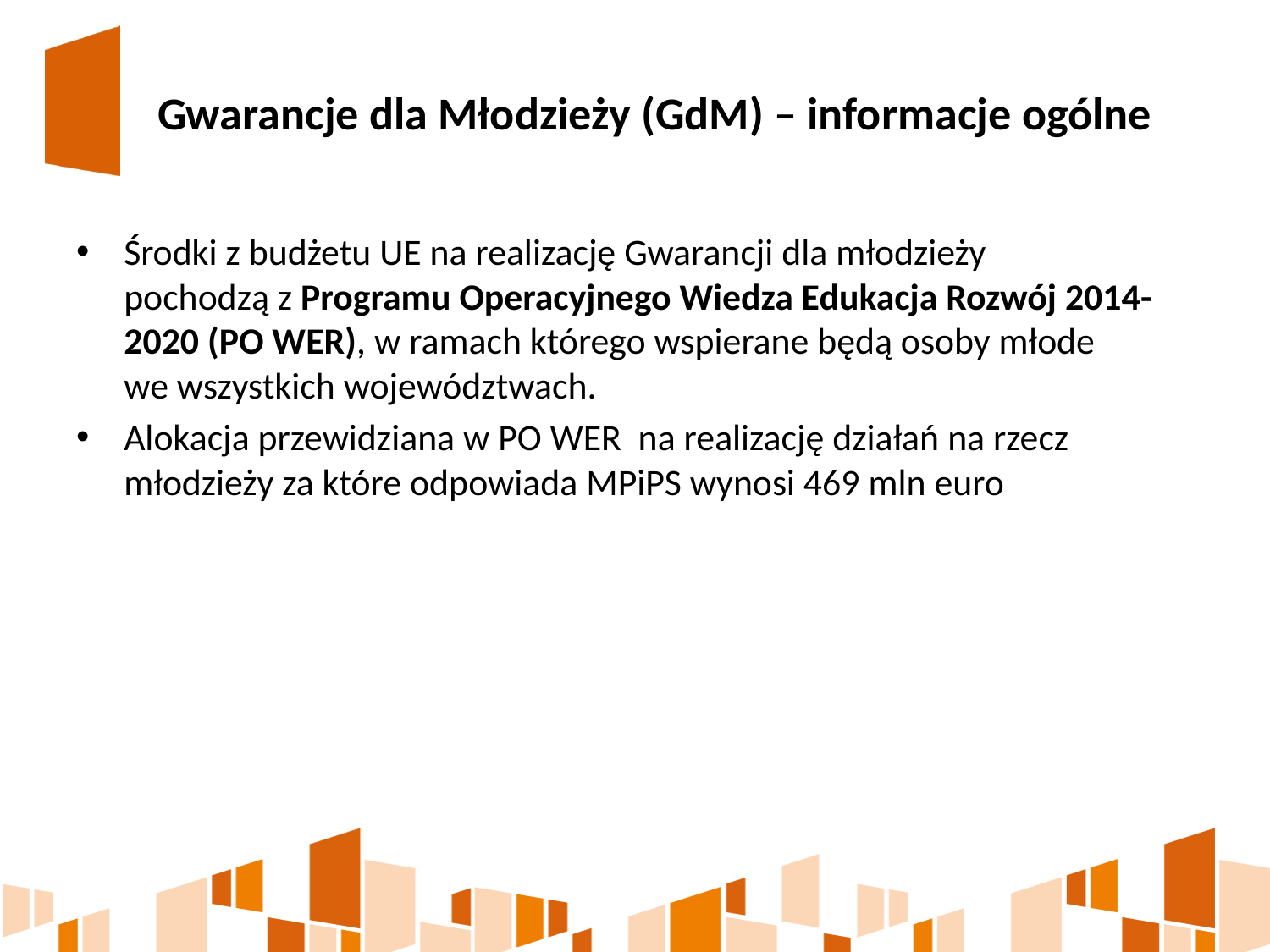

# Gwarancje dla Młodzieży (GdM) – informacje ogólne
Środki z budżetu UE na realizację Gwarancji dla młodzieży
pochodzą z Programu Operacyjnego Wiedza Edukacja Rozwój 2014-2020 (PO WER), w ramach którego wspierane będą osoby młode
we wszystkich województwach.
Alokacja przewidziana w PO WER  na realizację działań na rzecz młodzieży za które odpowiada MPiPS wynosi 469 mln euro